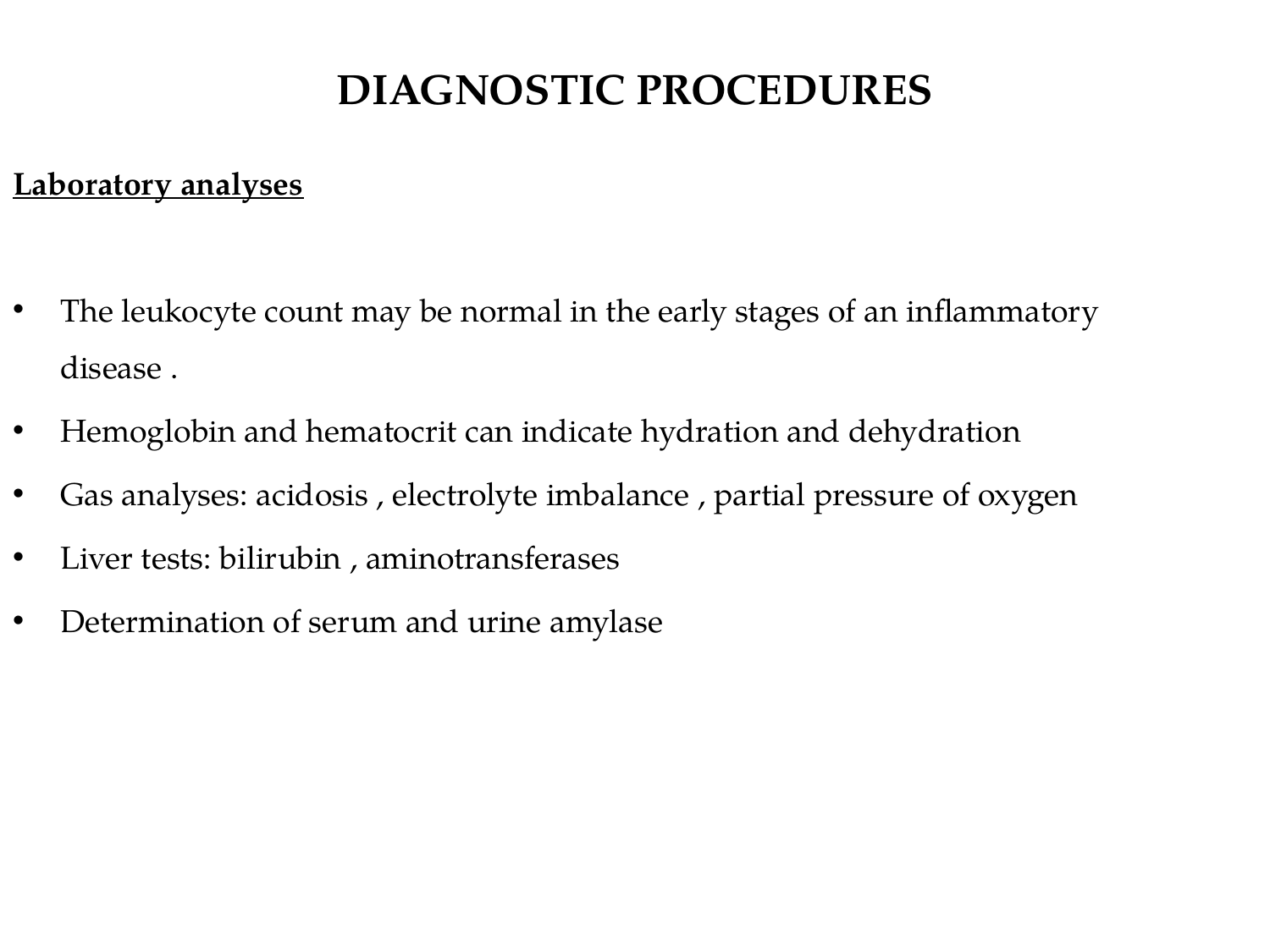

# DIAGNOSTIC PROCEDURES
Laboratory analyses

The leukocyte count may be normal in the early stages of an inflammatory disease .
Hemoglobin and hematocrit can indicate hydration and dehydration
Gas analyses: acidosis , electrolyte imbalance , partial pressure of oxygen
Liver tests: bilirubin , aminotransferases
Determination of serum and urine amylase